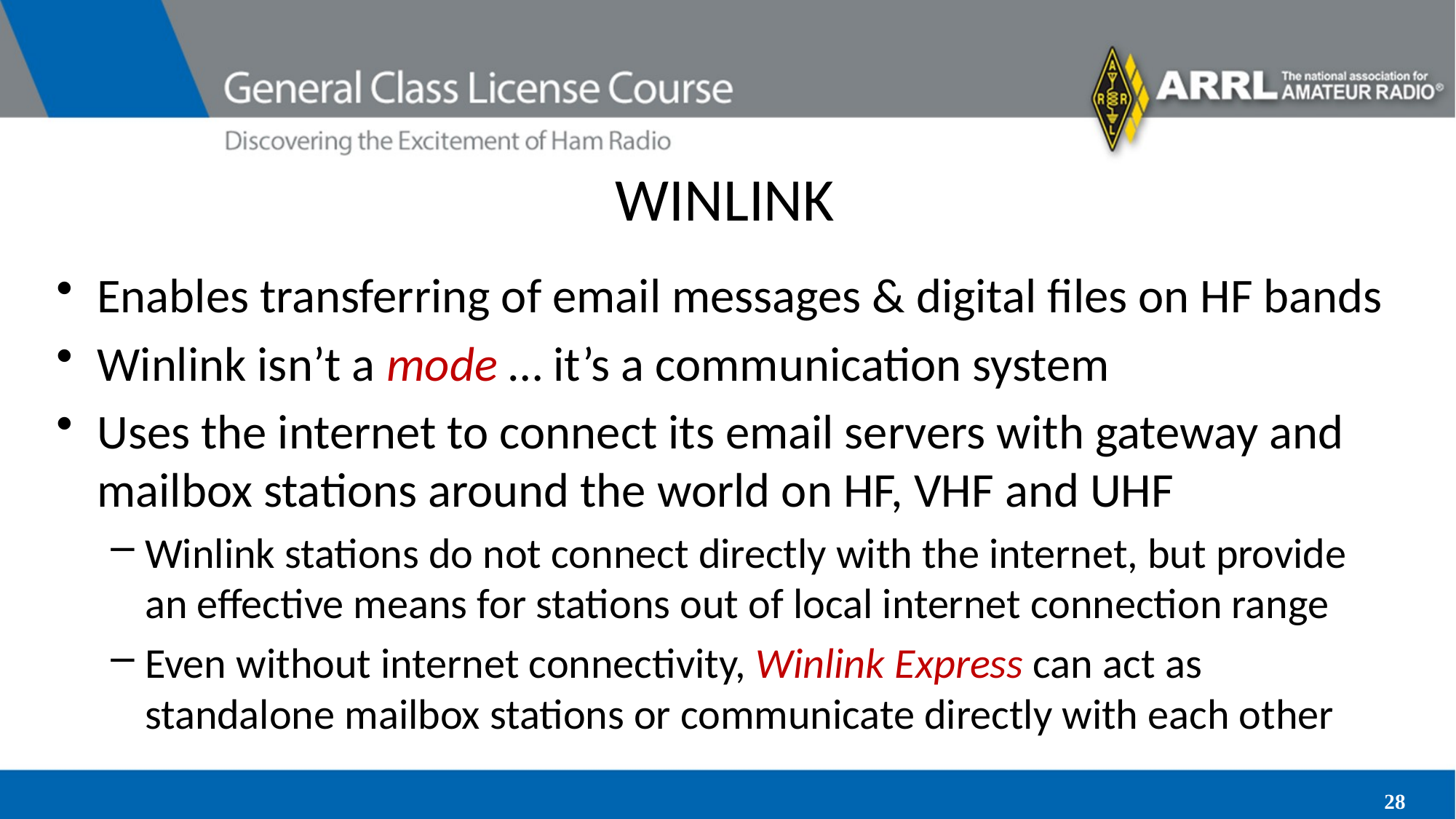

# WINLINK
Enables transferring of email messages & digital files on HF bands
Winlink isn’t a mode … it’s a communication system
Uses the internet to connect its email servers with gateway and mailbox stations around the world on HF, VHF and UHF
Winlink stations do not connect directly with the internet, but provide an effective means for stations out of local internet connection range
Even without internet connectivity, Winlink Express can act as standalone mailbox stations or communicate directly with each other